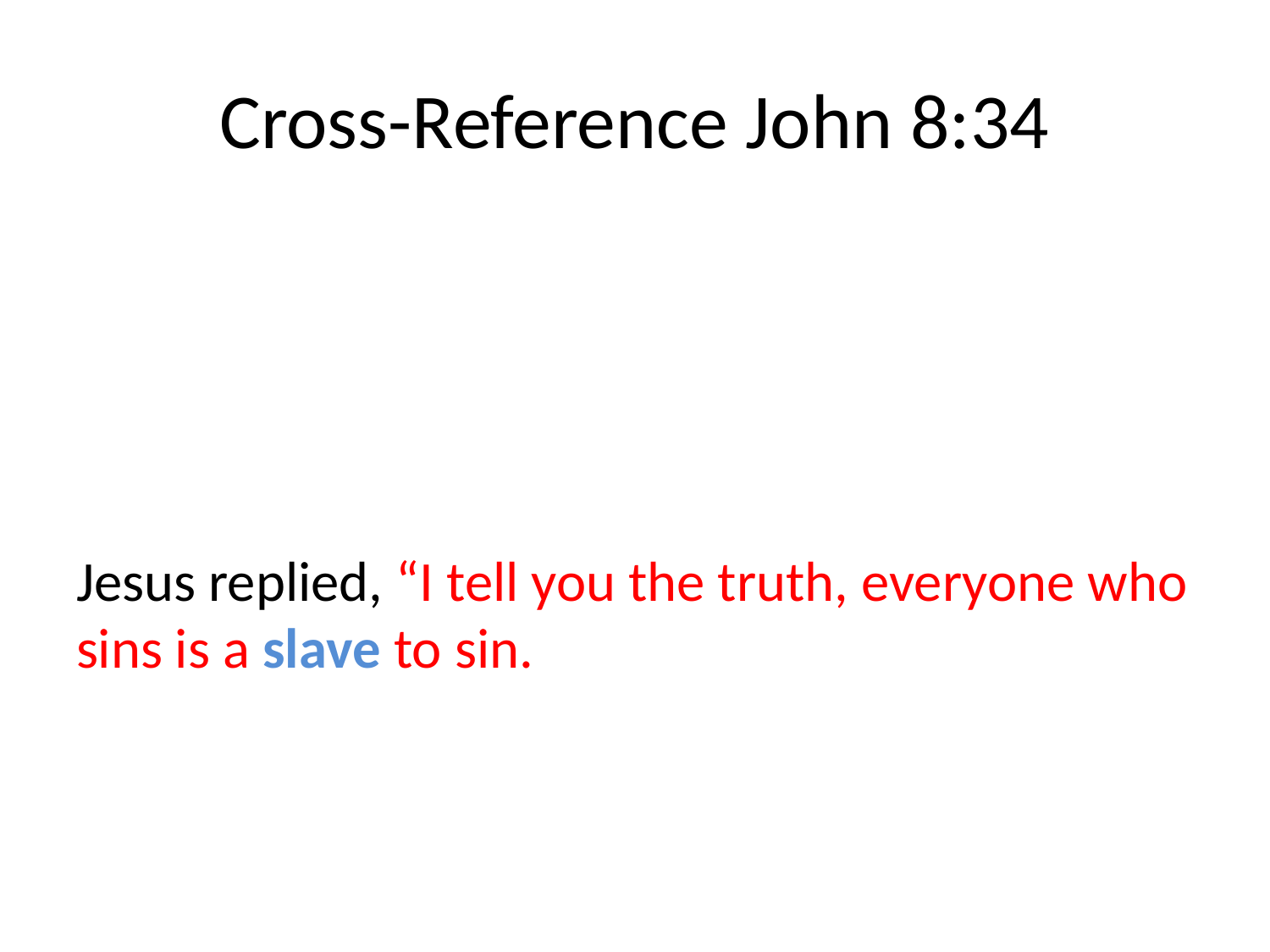

# Cross-Reference John 8:34

Jesus replied, “I tell you the truth, everyone who sins is a slave to sin.